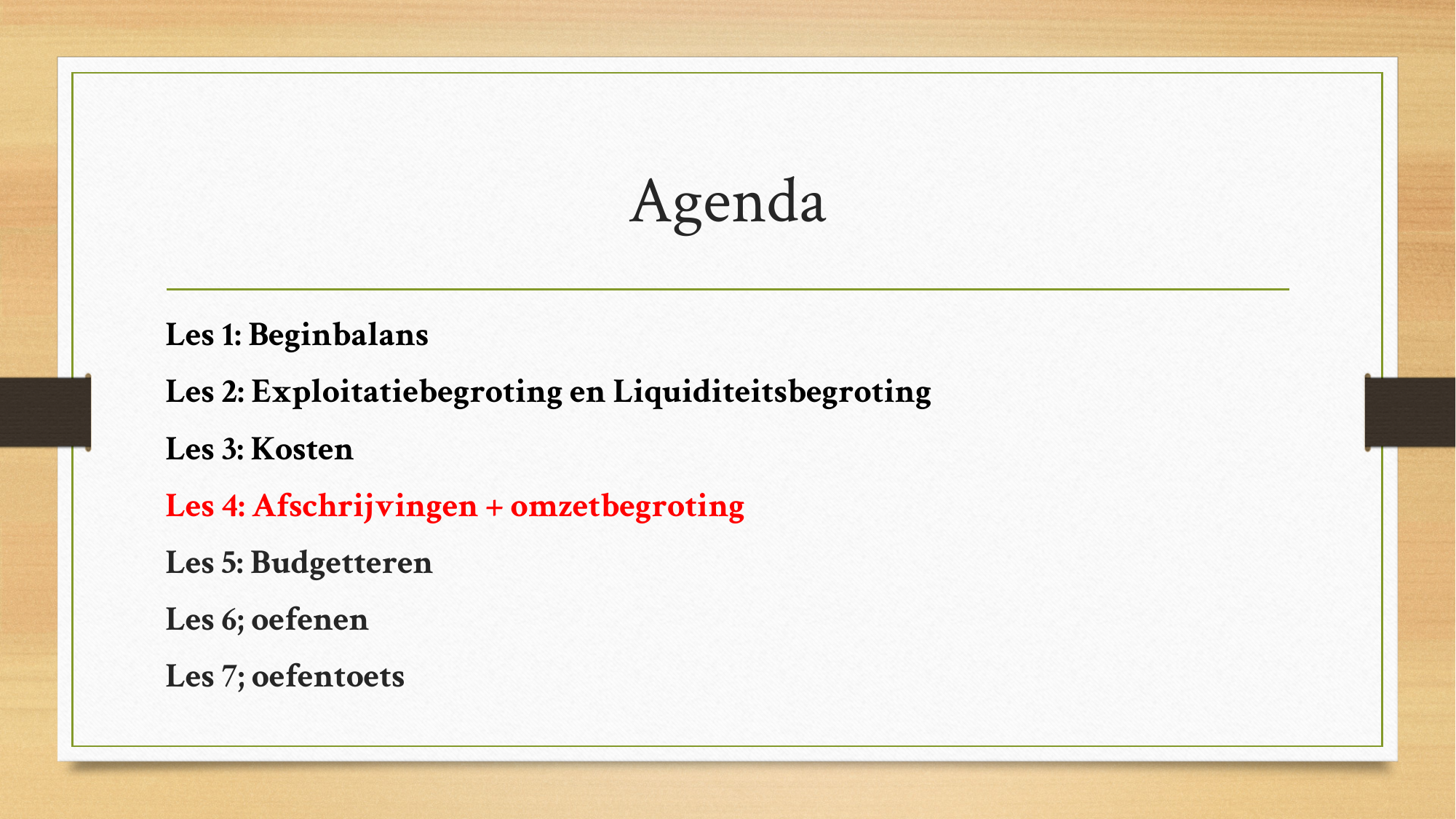

# Agenda
Les 1: Beginbalans
Les 2: Exploitatiebegroting en Liquiditeitsbegroting
Les 3: Kosten
Les 4: Afschrijvingen + omzetbegroting
Les 5: Budgetteren
Les 6; oefenen
Les 7; oefentoets